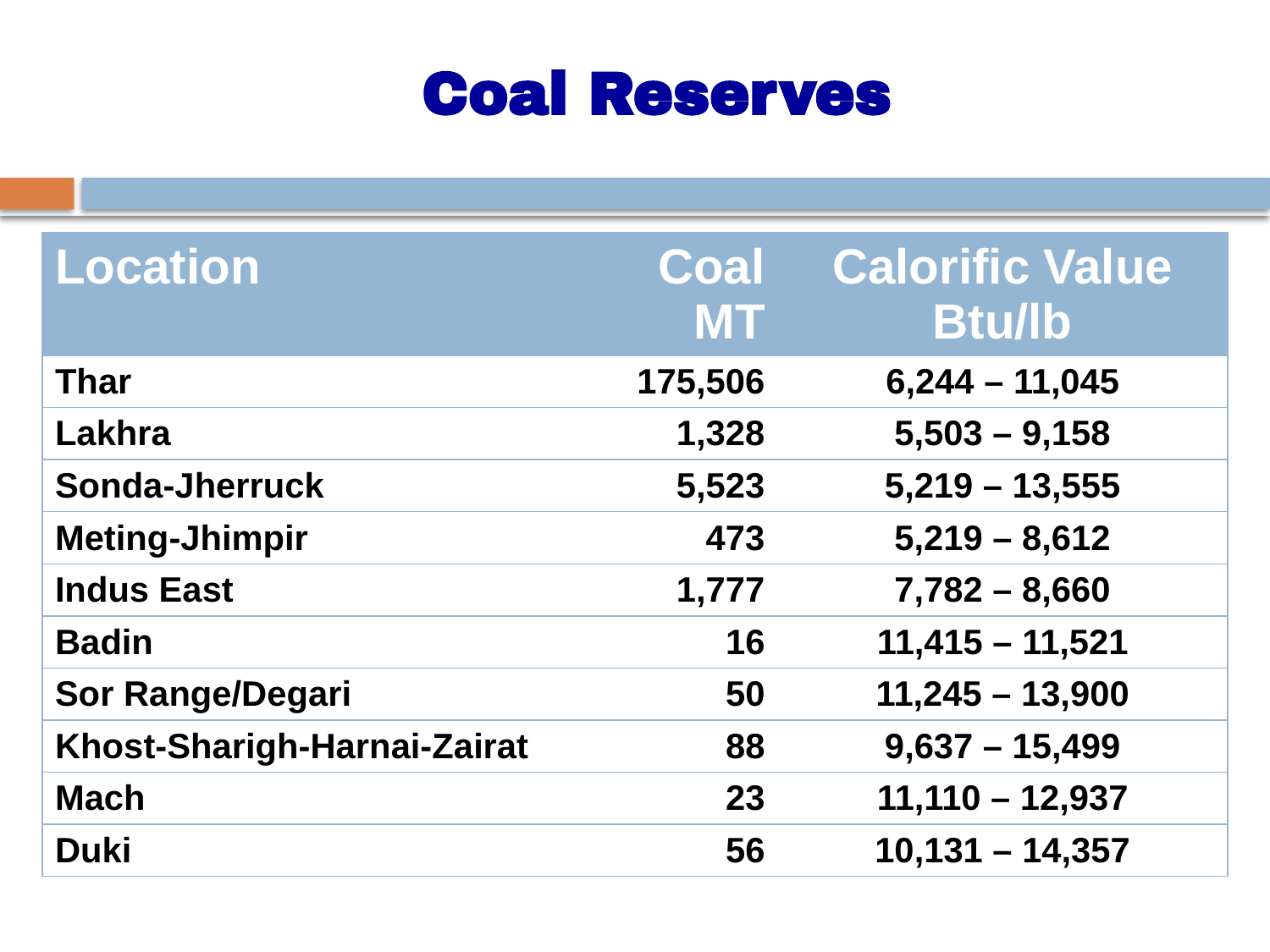

# Coal Reserves
| Location | Coal MT | Calorific Value Btu/lb |
| --- | --- | --- |
| Thar | 175,506 | 6,244 – 11,045 |
| Lakhra | 1,328 | 5,503 – 9,158 |
| Sonda-Jherruck | 5,523 | 5,219 – 13,555 |
| Meting-Jhimpir | 473 | 5,219 – 8,612 |
| Indus East | 1,777 | 7,782 – 8,660 |
| Badin | 16 | 11,415 – 11,521 |
| Sor Range/Degari | 50 | 11,245 – 13,900 |
| Khost-Sharigh-Harnai-Zairat | 88 | 9,637 – 15,499 |
| Mach | 23 | 11,110 – 12,937 |
| Duki | 56 | 10,131 – 14,357 |